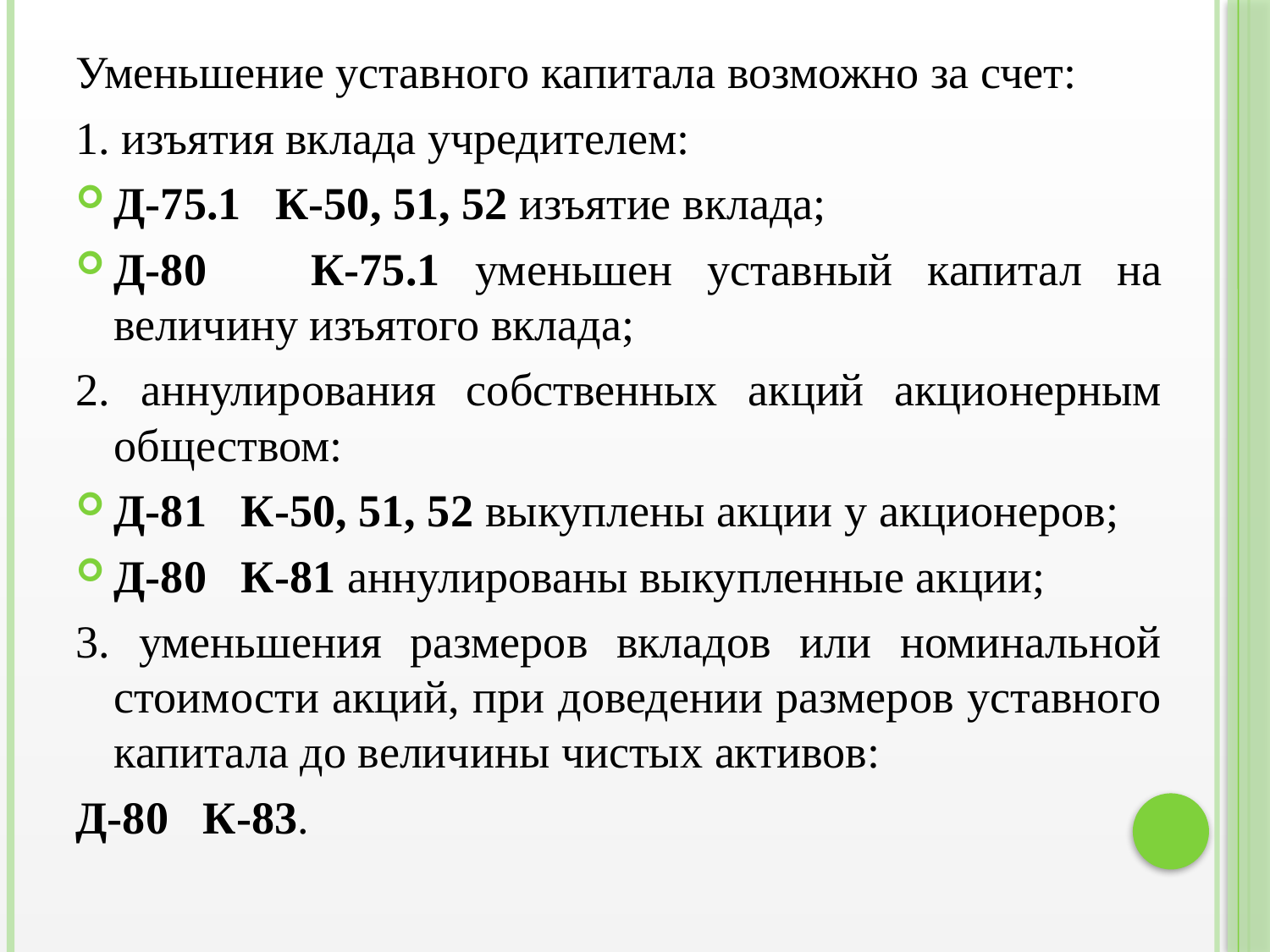

Уменьшение уставного капитала возможно за счет:
1. изъятия вклада учредителем:
Д-75.1   К-50, 51, 52 изъятие вклада;
Д-80   К-75.1 уменьшен уставный капитал на величину изъятого вклада;
2. аннулирования собственных акций акционерным обществом:
Д-81   К-50, 51, 52 выкуплены акции у акционеров;
Д-80   К-81 аннулированы выкупленные акции;
3. уменьшения размеров вкладов или номинальной стоимости акций, при доведении размеров уставного капитала до величины чистых активов:
Д-80   К-83.